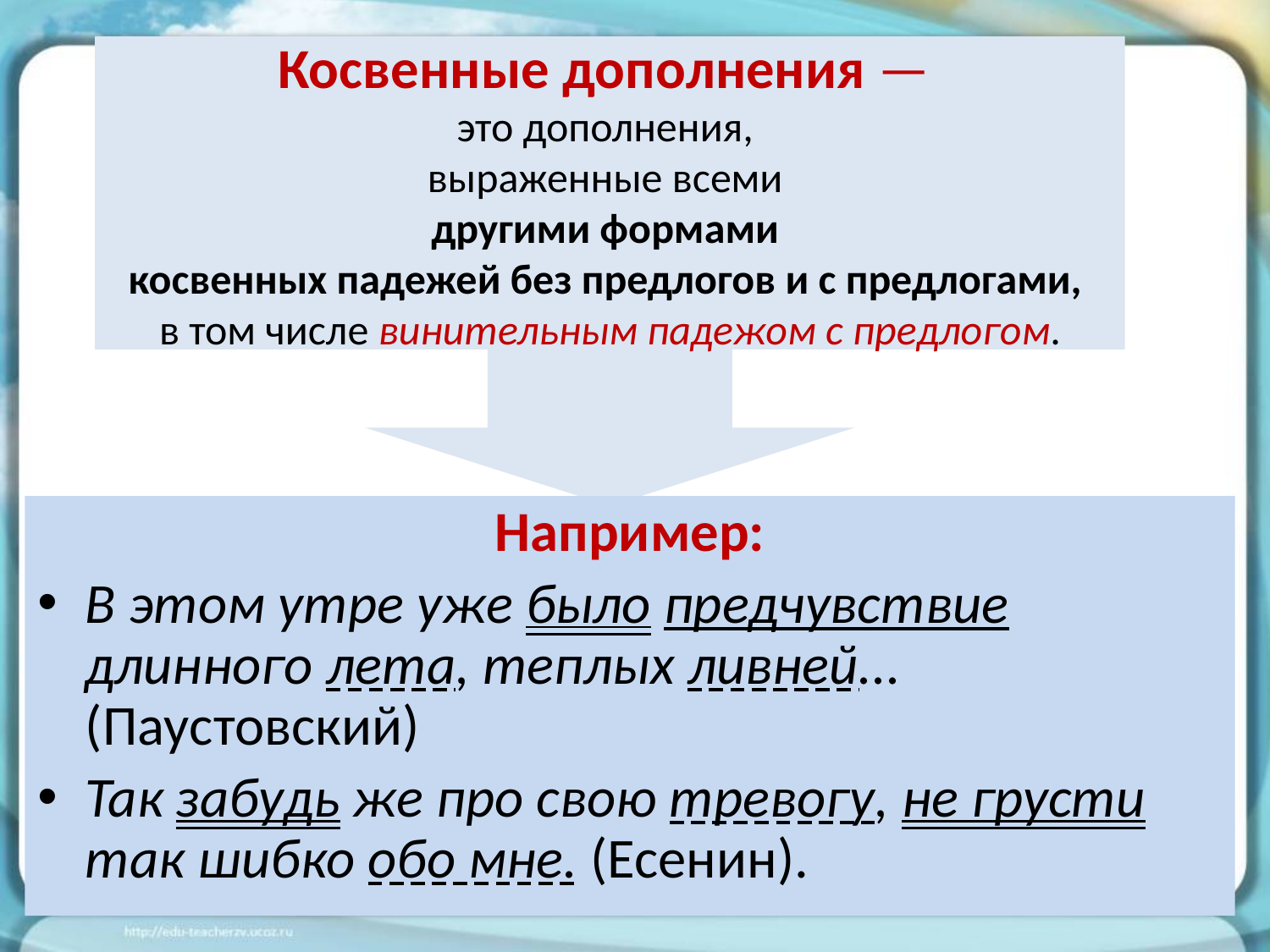

Косвенные дополнения —
это дополнения,
выраженные всеми
другими формами
косвенных падежей без предлогов и с предлогами,
в том числе винительным падежом с предлогом.
Например:
В этом утре уже было предчувствие длинного лета, теплых ливней...   (Паустовский)
Так забудь же про свою тревогу, не грусти так шибко обо мне. (Есенин).